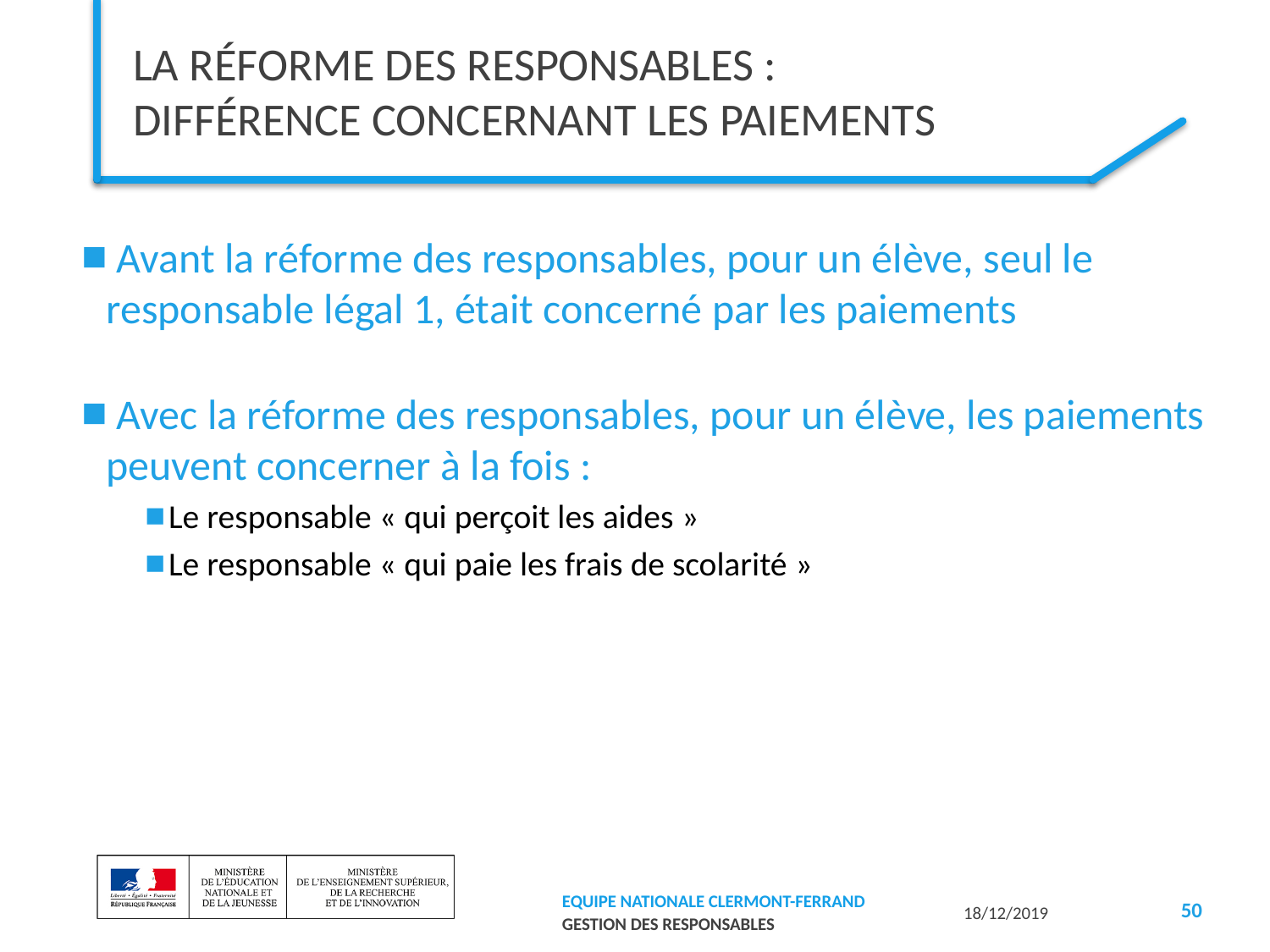

# la réforme des responsables : différence concernant les paiements
 Avant la réforme des responsables, pour un élève, seul le responsable légal 1, était concerné par les paiements

 Avec la réforme des responsables, pour un élève, les paiements peuvent concerner à la fois :
Le responsable « qui perçoit les aides »
Le responsable « qui paie les frais de scolarité »

50